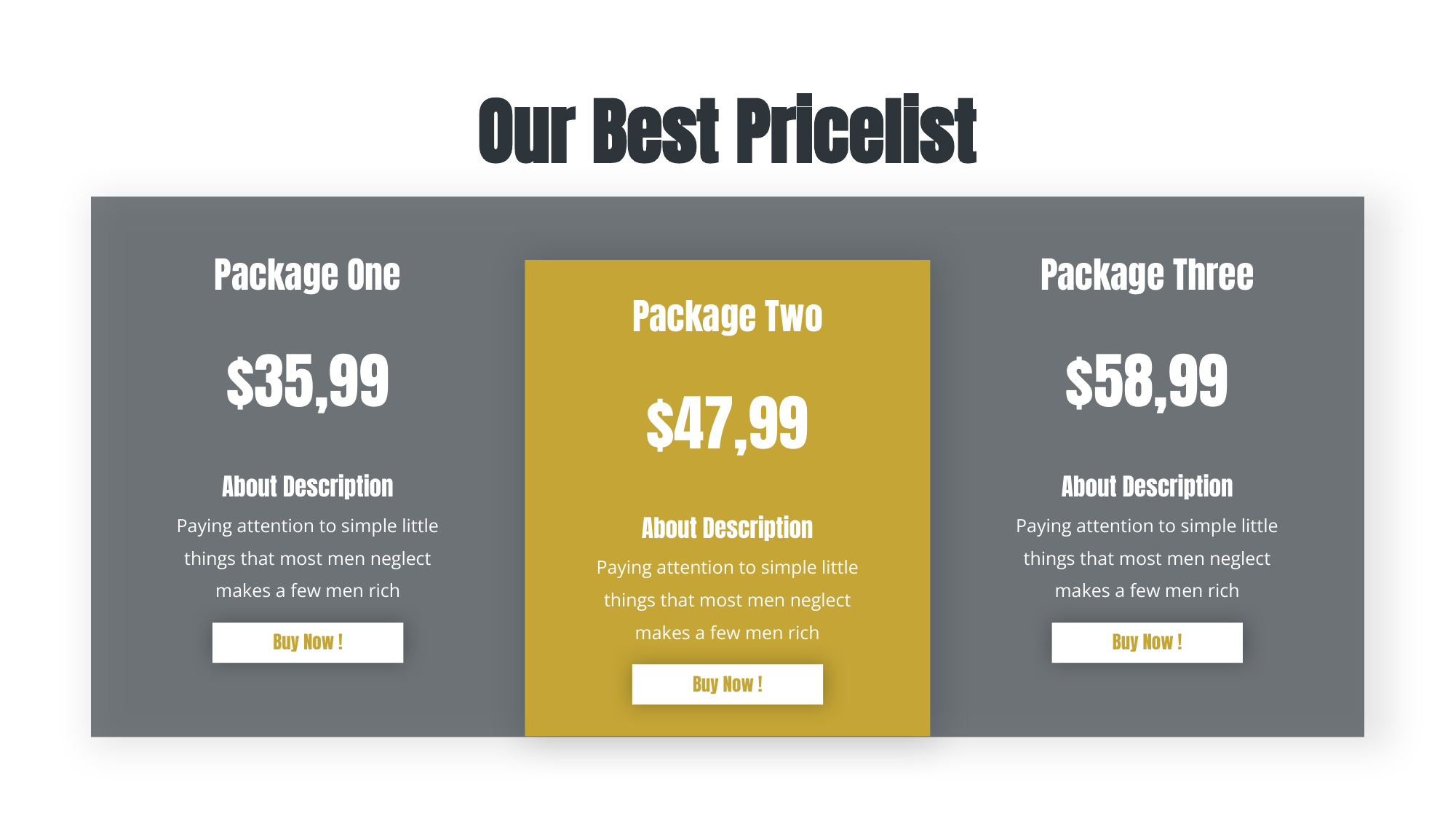

Our Best Pricelist

Package One
Package Three

Package Two
$35,99
$58,99
$47,99
About Description
About Description
Paying attention to simple little things that most men neglect makes a few men rich
Paying attention to simple little things that most men neglect makes a few men rich
About Description
Paying attention to simple little things that most men neglect makes a few men rich
Buy Now !
Buy Now !
Buy Now !